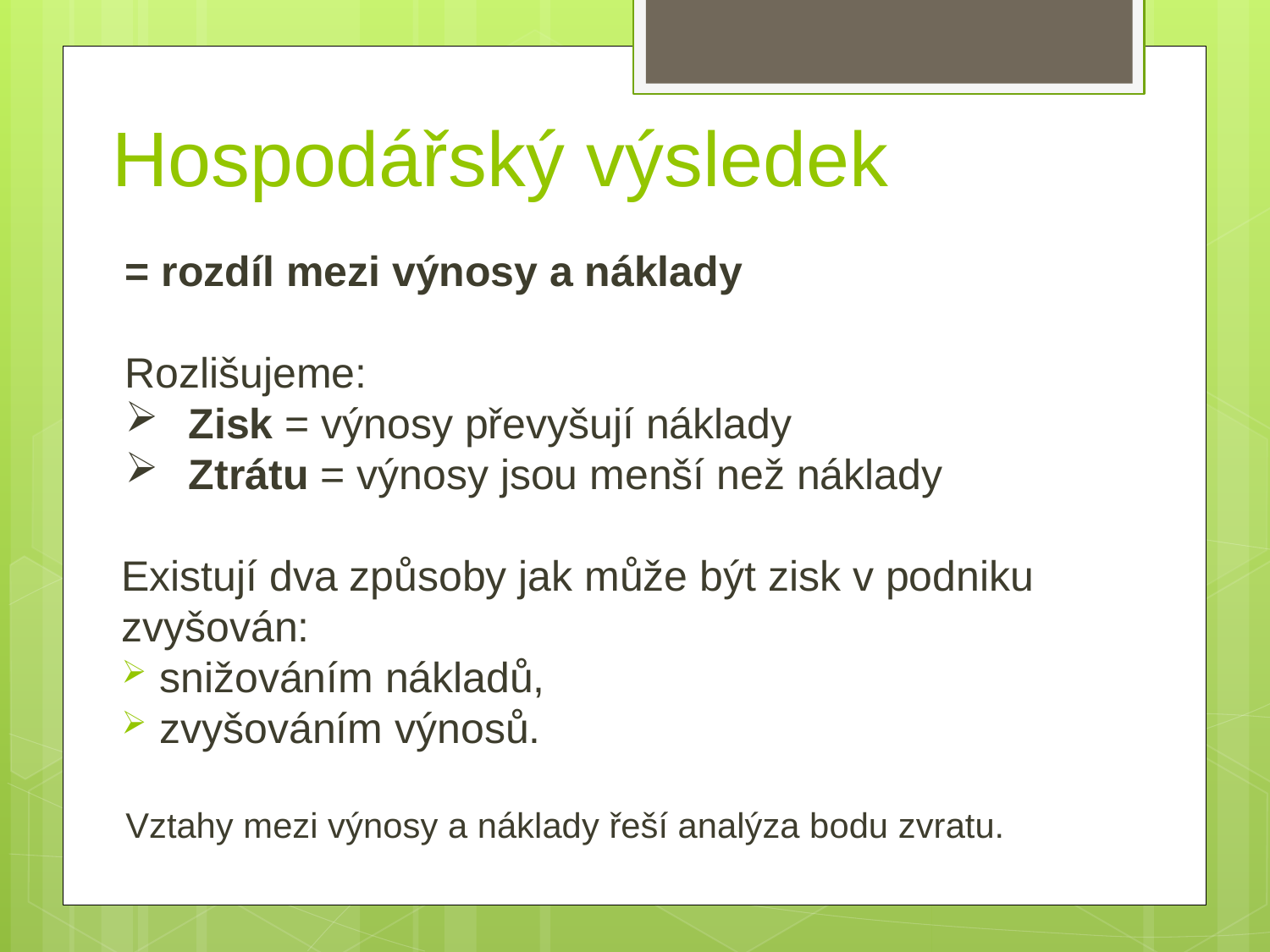

# Hospodářský výsledek
= rozdíl mezi výnosy a náklady

Rozlišujeme:
Zisk = výnosy převyšují náklady
Ztrátu = výnosy jsou menší než náklady

Existují dva způsoby jak může být zisk v podniku zvyšován:
snižováním nákladů,
zvyšováním výnosů.

Vztahy mezi výnosy a náklady řeší analýza bodu zvratu.